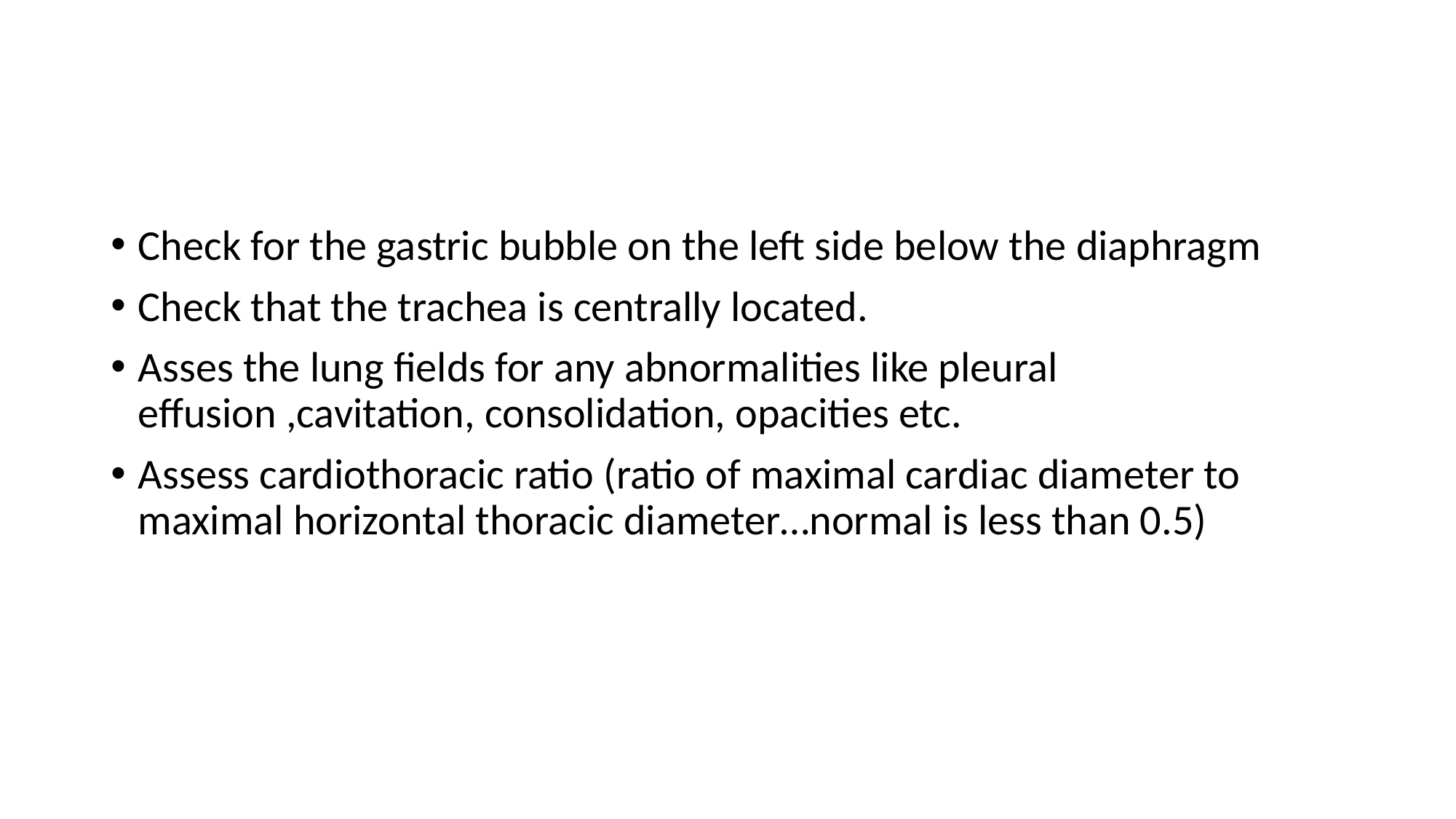

#
Check for the gastric bubble on the left side below the diaphragm
Check that the trachea is centrally located.
Asses the lung fields for any abnormalities like pleural effusion ,cavitation, consolidation, opacities etc.
Assess cardiothoracic ratio (ratio of maximal cardiac diameter to maximal horizontal thoracic diameter…normal is less than 0.5)